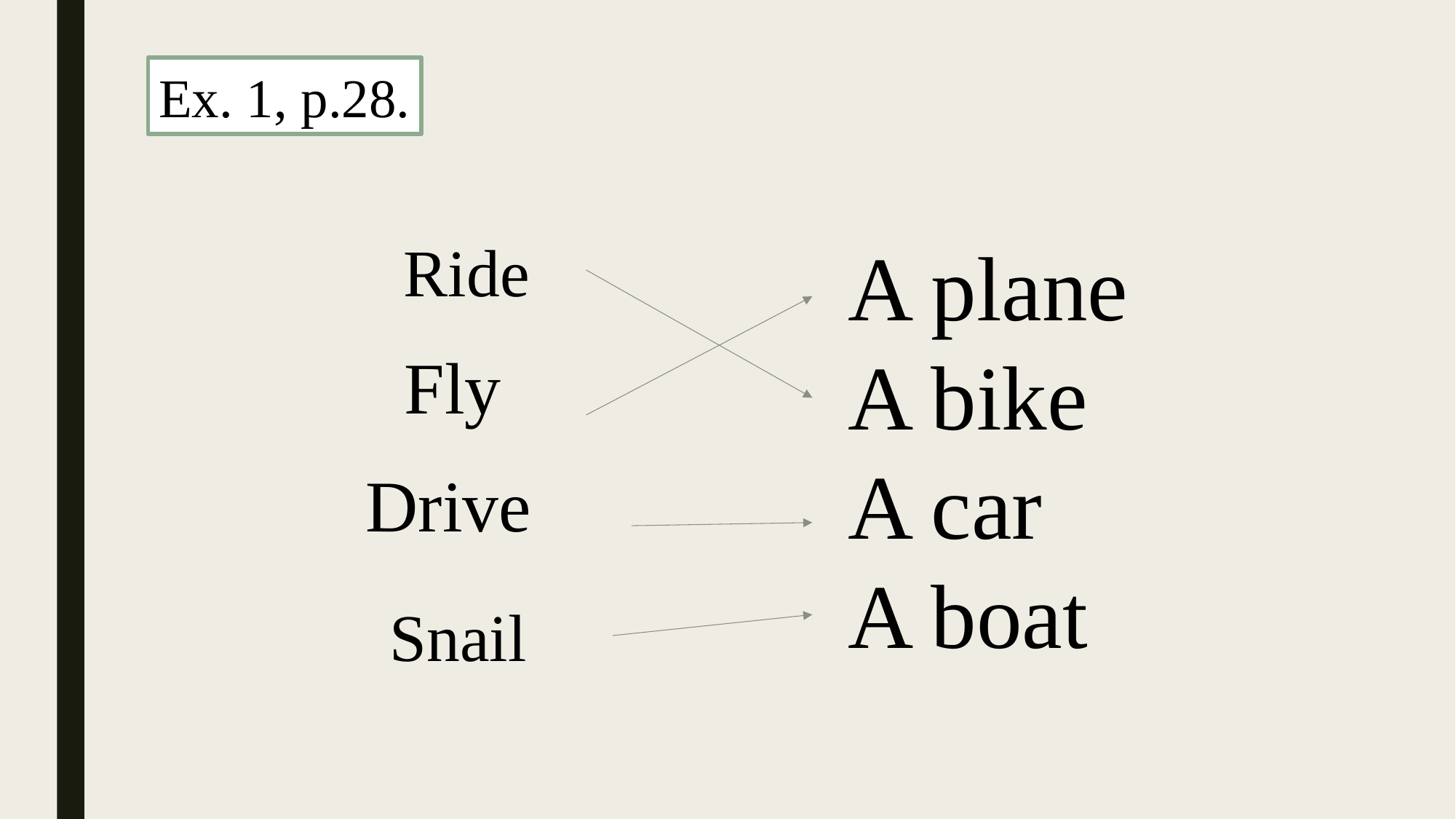

Ex. 1, p.28.
Ride
A plane
A bike
A car
A boat
Fly
Drive
Snail